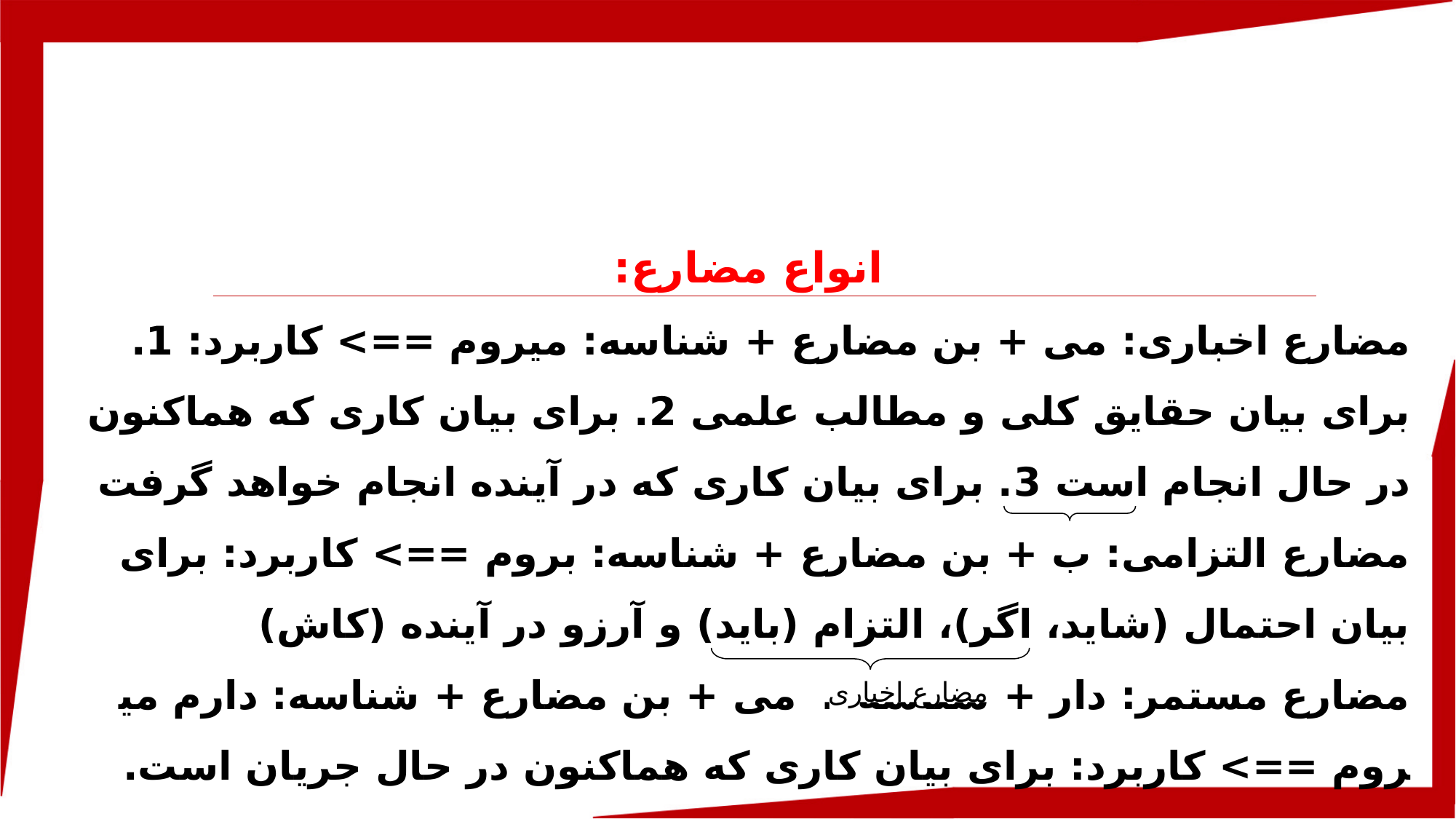

انواع مضارع:
مضارع اخباری: می + بن مضارع + شناسه: می­روم ==> کاربرد: 1. برای بیان حقایق کلی و مطالب علمی 2. برای بیان کاری که هم­اکنون در حال انجام است 3. برای بیان کاری که در آینده انجام خواهد گرفت
مضارع التزامی: ب + بن مضارع + شناسه: بروم ==> کاربرد: برای بیان احتمال (شاید، اگر)، التزام (باید) و آرزو در آینده (کاش)
مضارع مستمر: دار + شناسه + می + بن مضارع + شناسه: دارم می­روم ==> کاربرد: برای بیان کاری که هم­اکنون در حال جریان است.

مضارع اخباری